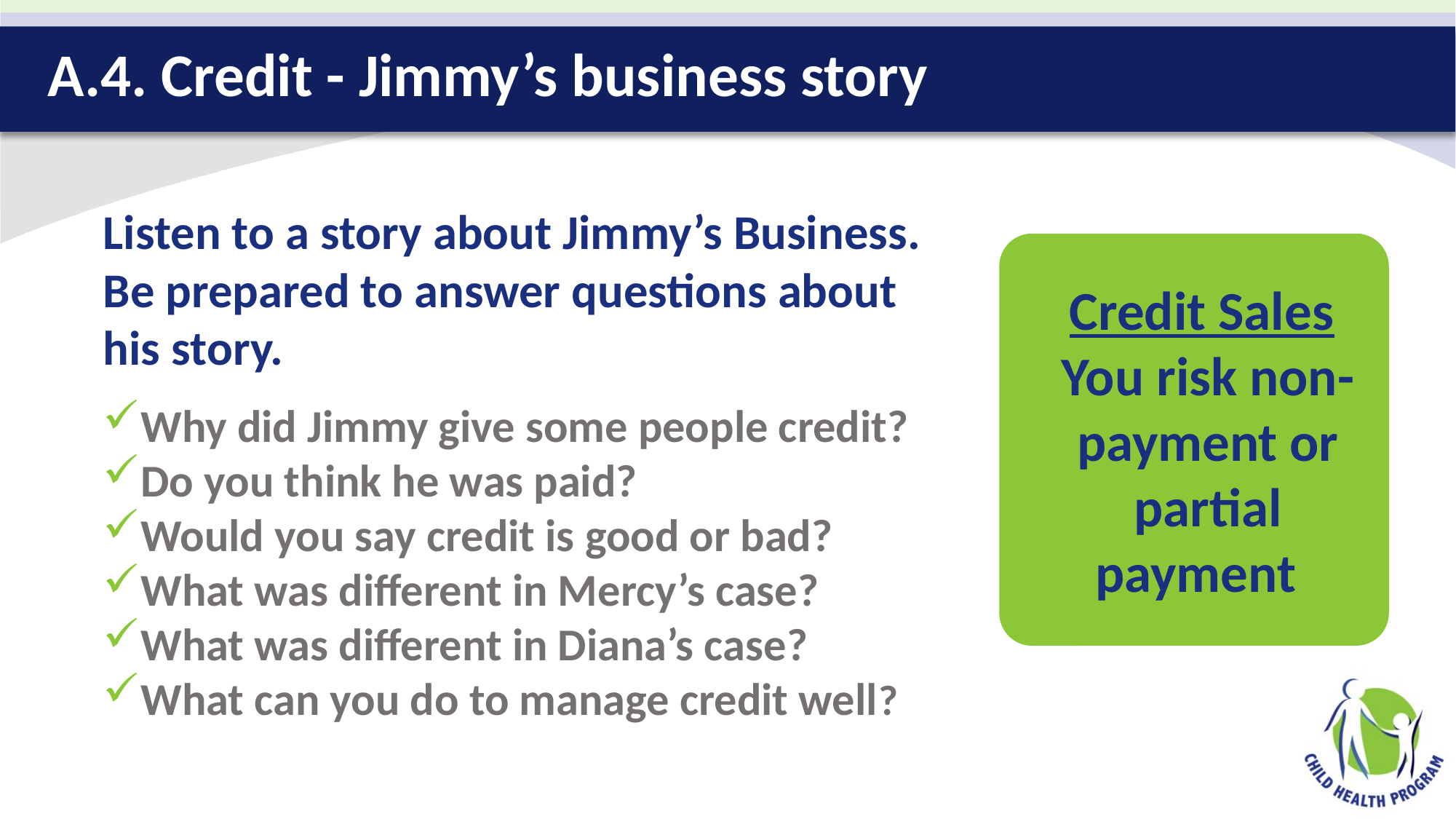

# A.4. Credit - Jimmy’s business story
Listen to a story about Jimmy’s Business.
Be prepared to answer questions about his story.

Why did Jimmy give some people credit?
Do you think he was paid?
Would you say credit is good or bad?
What was different in Mercy’s case?
What was different in Diana’s case?
What can you do to manage credit well?
Credit Sales
You risk non-payment or partial payment